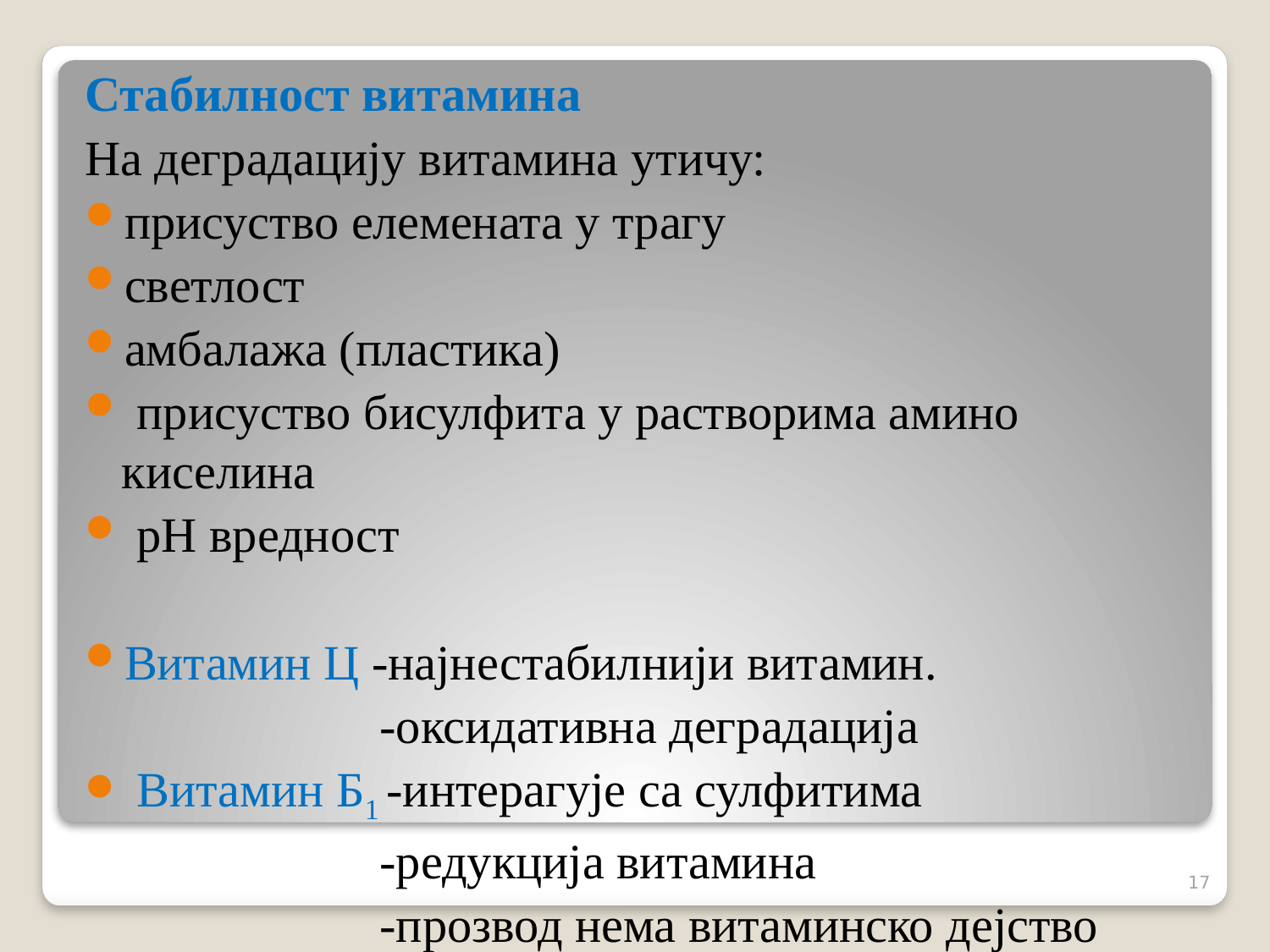

Стабилност витамина
На деградацију витамина утичу:
присуство елемената у трагу
светлост
амбалажа (пластика)
 присуство бисулфита у растворима амино киселина
 pH вредност

Витамин Ц -најнестабилнији витамин.
                        -оксидативна деградација
 Витамин Б1 -интерагује са сулфитима
                        -редукција витамина
                        -прозвод нема витаминско дејство
17